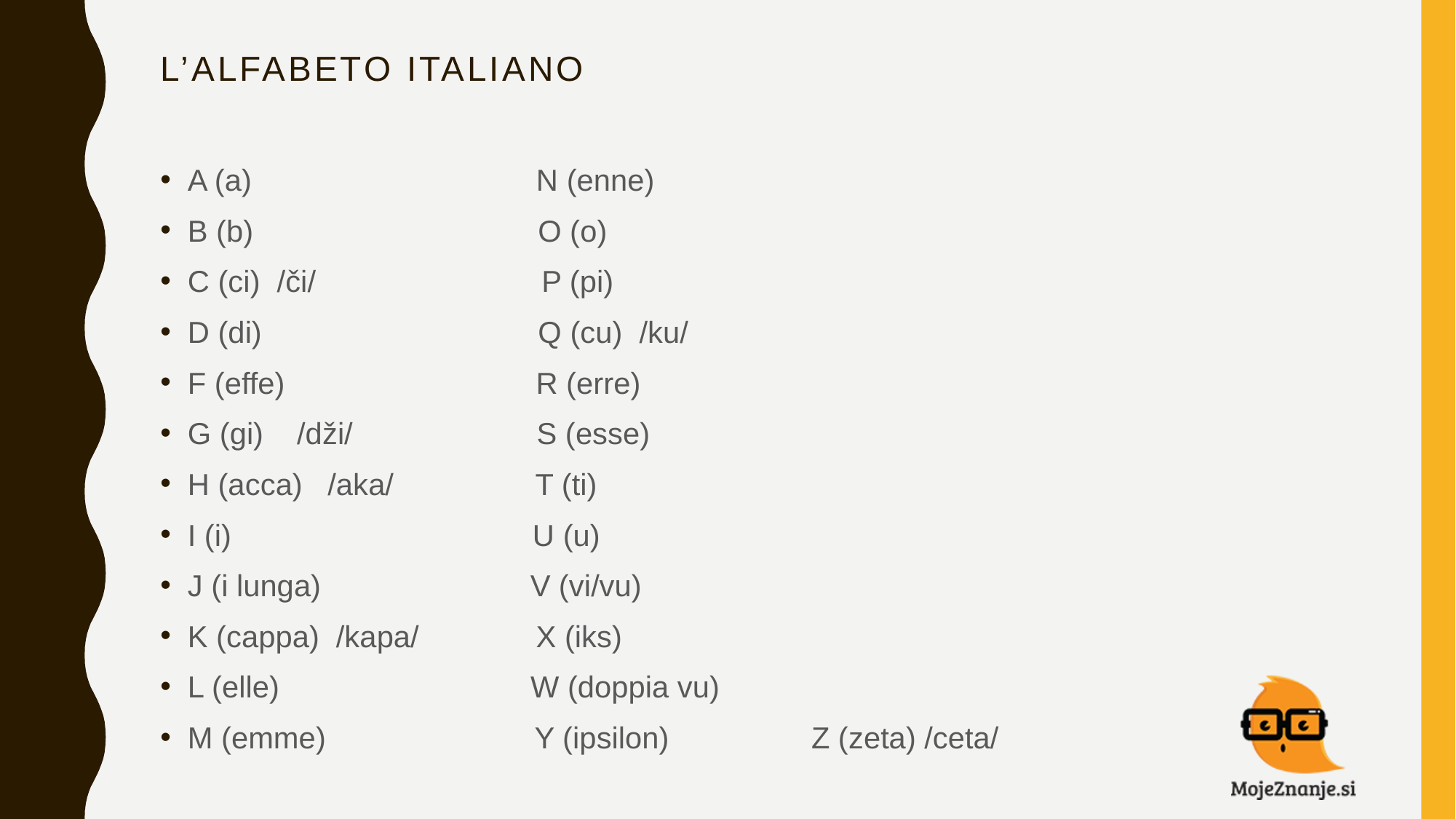

# L’Alfabeto italiano
A (a)                                  N (enne)
B (b)                                  O (o)
C (ci)  /či/                           P (pi)
D (di)                                 Q (cu)  /ku/
F (effe)                              R (erre)
G (gi)    /dži/                      S (esse)
H (acca)   /aka/                 T (ti)
I (i)                                    U (u)
J (i lunga)                         V (vi/vu)
K (cappa)  /kapa/              X (iks)
L (elle)                              W (doppia vu)
M (emme)                         Y (ipsilon)                 Z (zeta) /ceta/